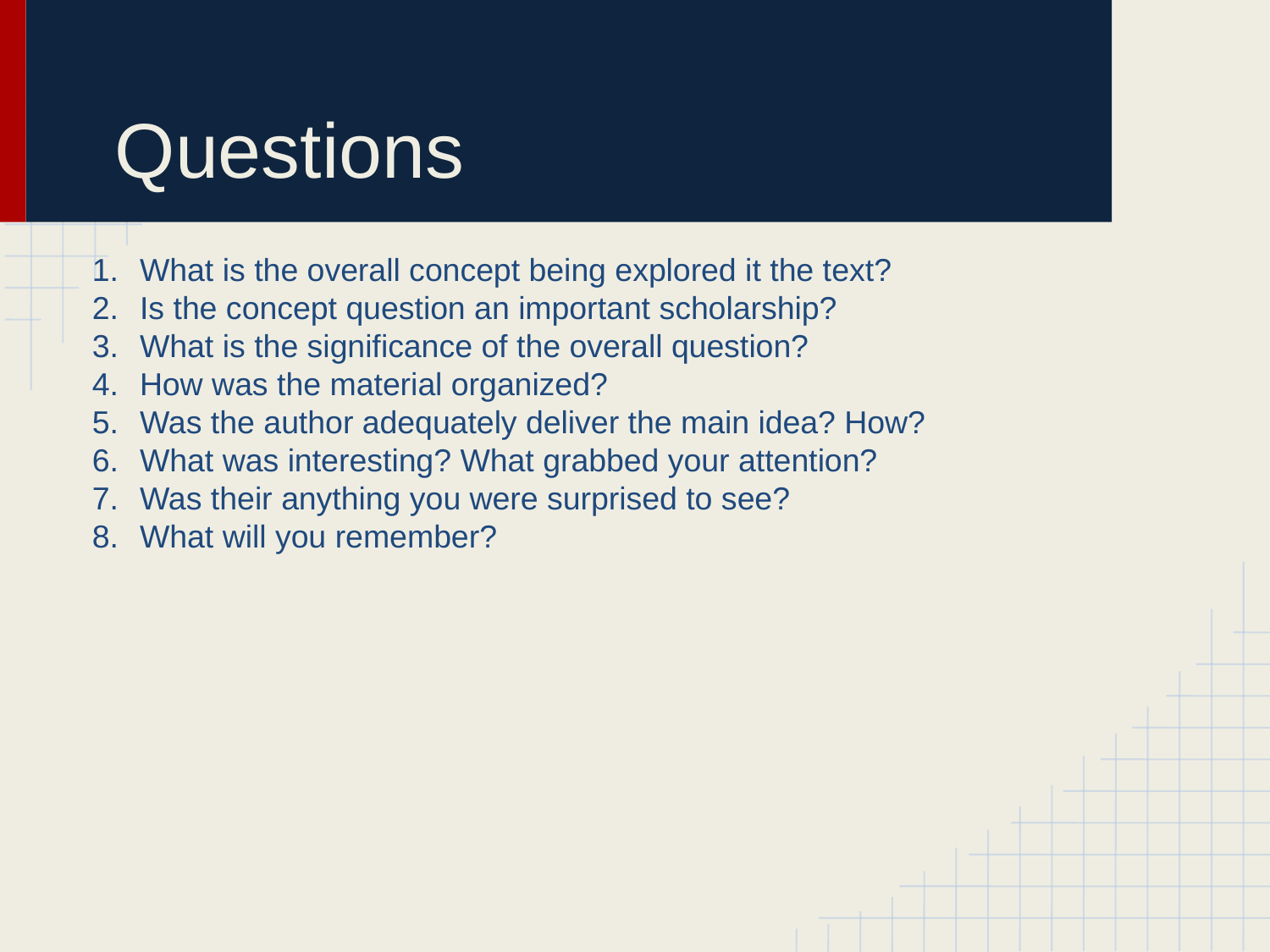

# Questions
What is the overall concept being explored it the text?
Is the concept question an important scholarship?
What is the significance of the overall question?
How was the material organized?
Was the author adequately deliver the main idea? How?
What was interesting? What grabbed your attention?
Was their anything you were surprised to see?
What will you remember?